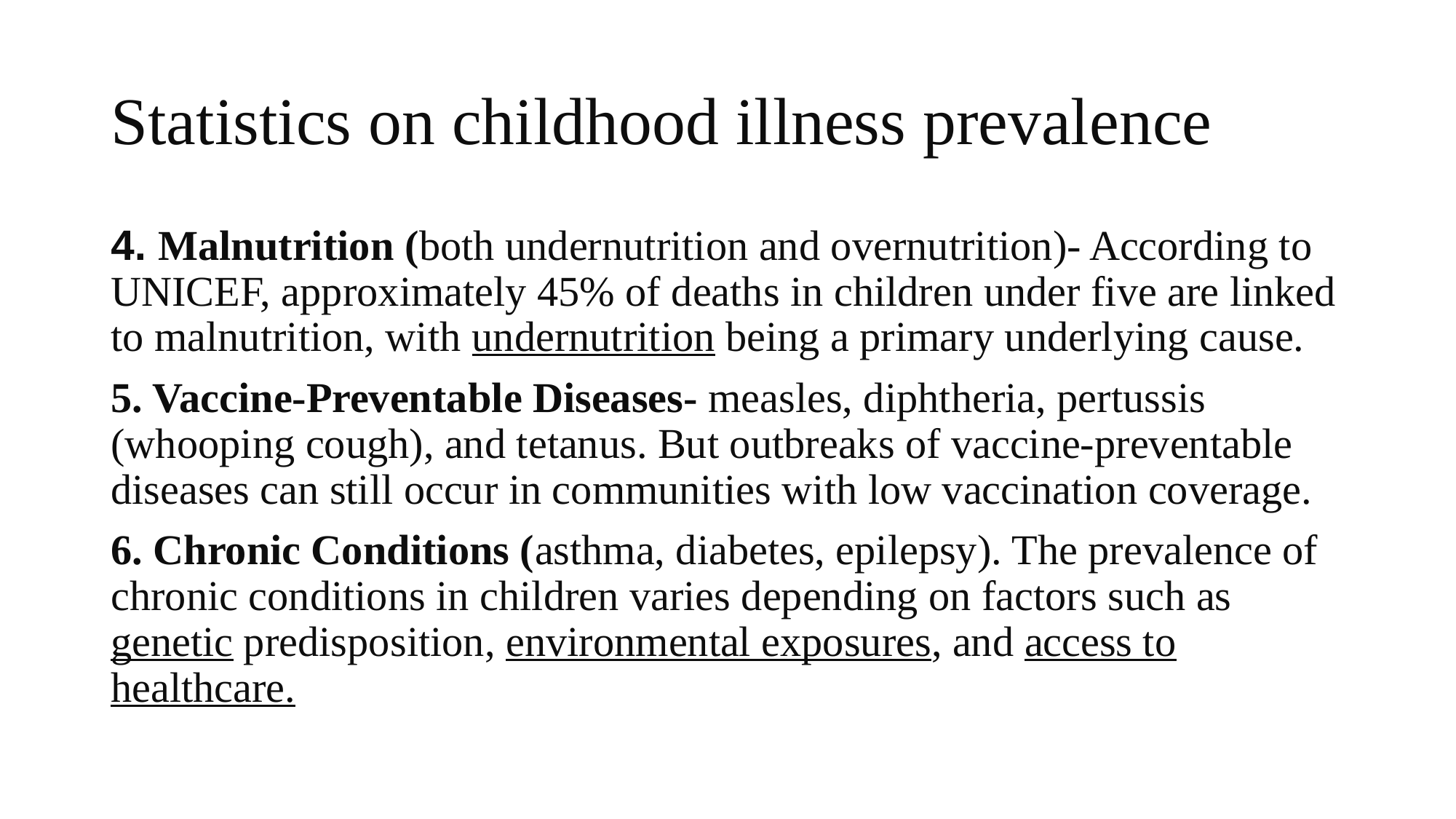

# Statistics on childhood illness prevalence
4. Malnutrition (both undernutrition and overnutrition)- According to UNICEF, approximately 45% of deaths in children under five are linked to malnutrition, with undernutrition being a primary underlying cause.
5. Vaccine-Preventable Diseases- measles, diphtheria, pertussis (whooping cough), and tetanus. But outbreaks of vaccine-preventable diseases can still occur in communities with low vaccination coverage.
6. Chronic Conditions (asthma, diabetes, epilepsy). The prevalence of chronic conditions in children varies depending on factors such as genetic predisposition, environmental exposures, and access to healthcare.